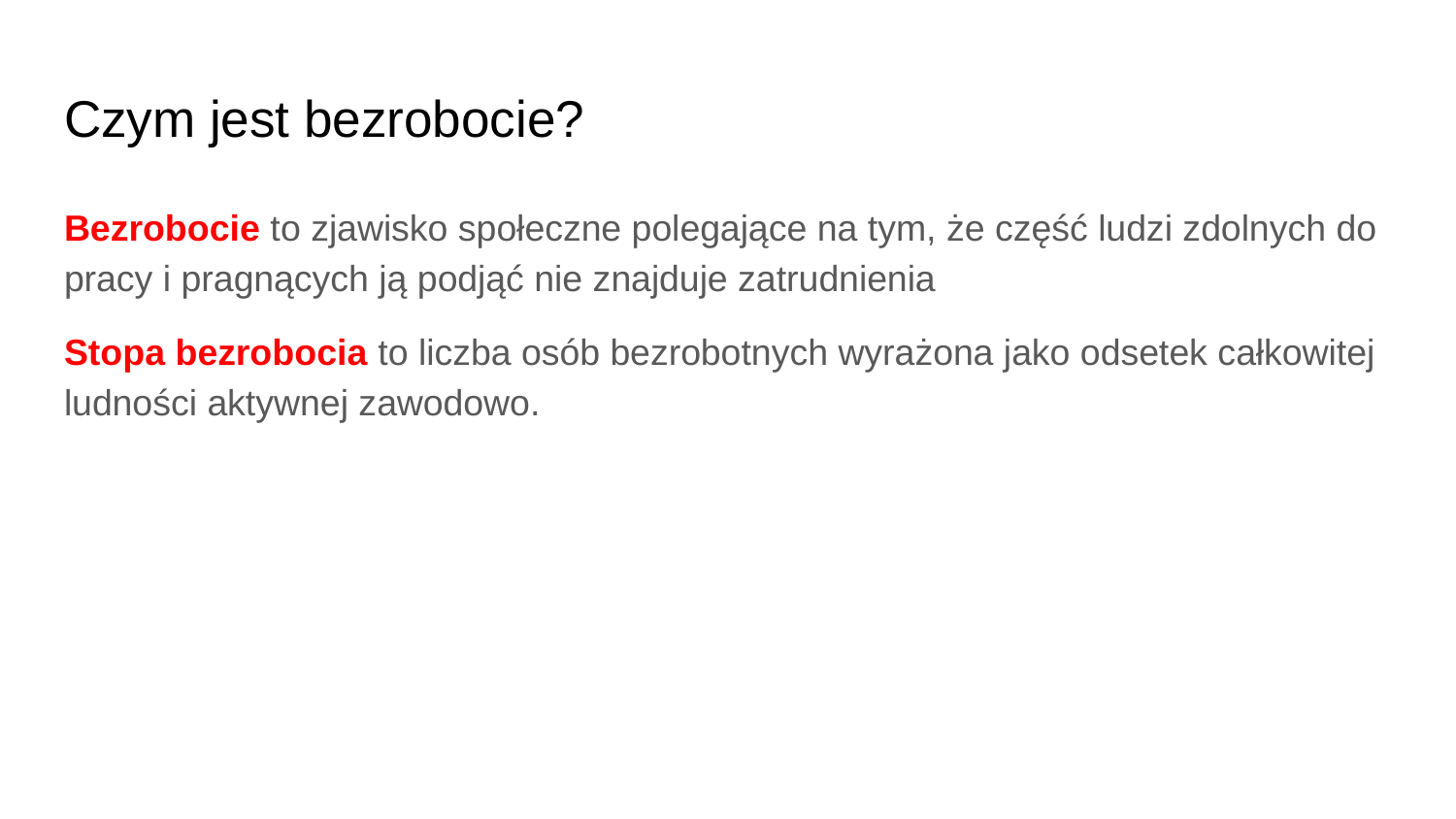

# Czym jest bezrobocie?
Bezrobocie to zjawisko społeczne polegające na tym, że część ludzi zdolnych do pracy i pragnących ją podjąć nie znajduje zatrudnienia
Stopa bezrobocia to liczba osób bezrobotnych wyrażona jako odsetek całkowitej ludności aktywnej zawodowo.